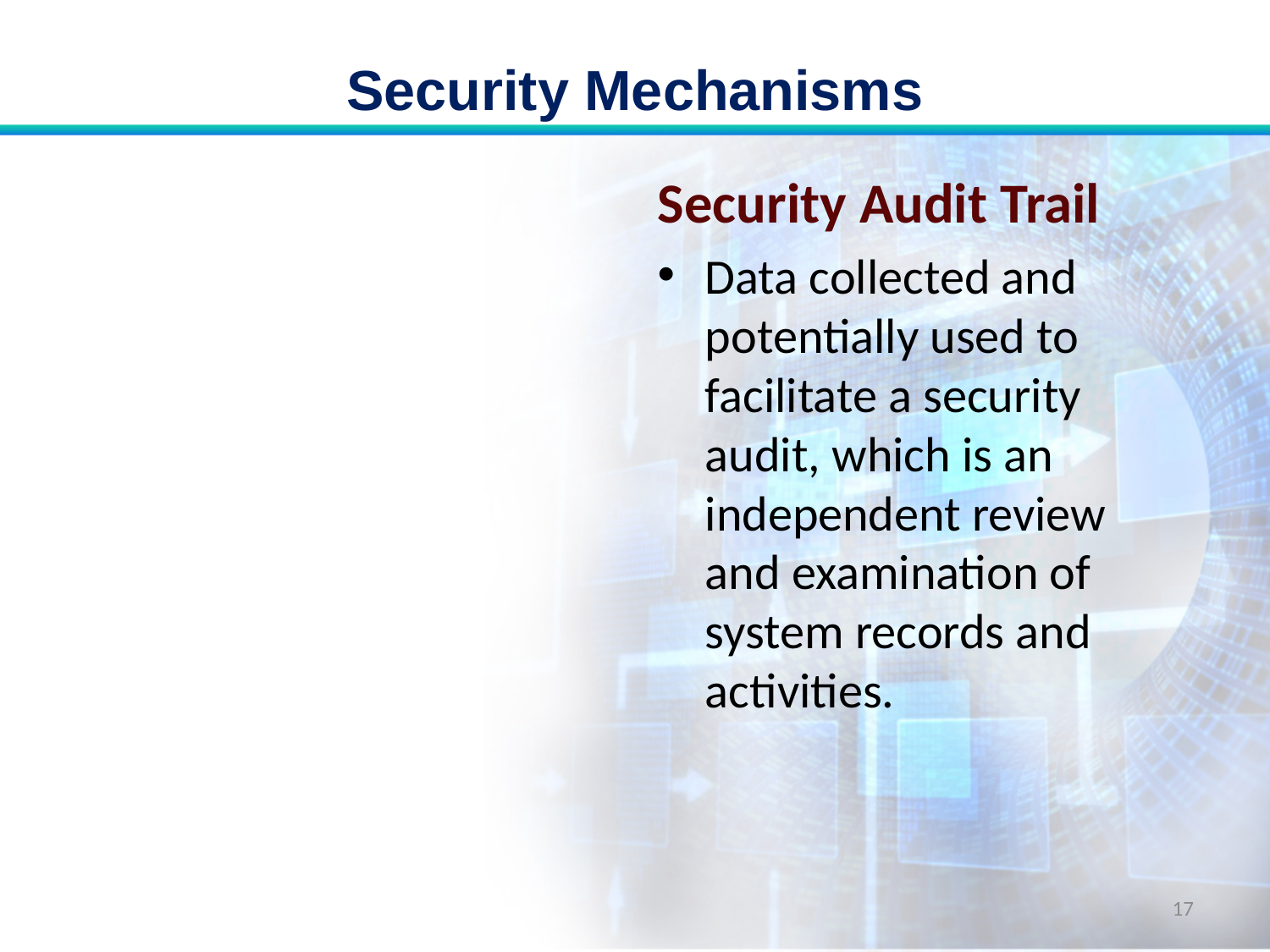

# Security Mechanisms
Security Audit Trail
Data collected and potentially used to facilitate a security audit, which is an independent review and examination of system records and activities.

17